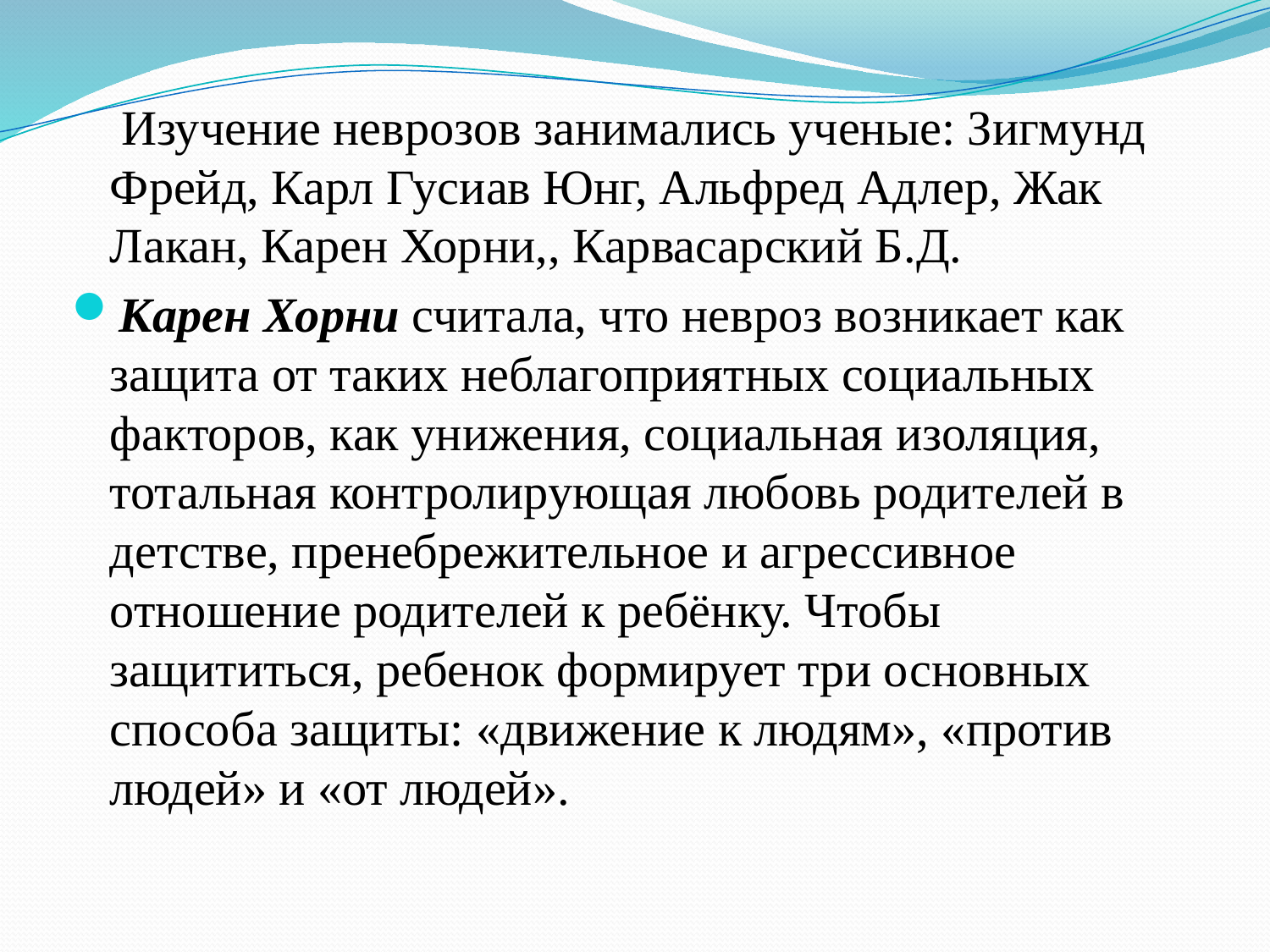

Изучение неврозов занимались ученые: Зигмунд Фрейд, Карл Гусиав Юнг, Альфред Адлер, Жак Лакан, Карен Хорни,, Карвасарский Б.Д.
Карен Хорни считала, что невроз возникает как защита от таких неблагоприятных социальных факторов, как унижения, социальная изоляция, тотальная контролирующая любовь родителей в детстве, пренебрежительное и агрессивное отношение родителей к ребёнку. Чтобы защититься, ребенок формирует три основных способа защиты: «движение к людям», «против людей» и «от людей».